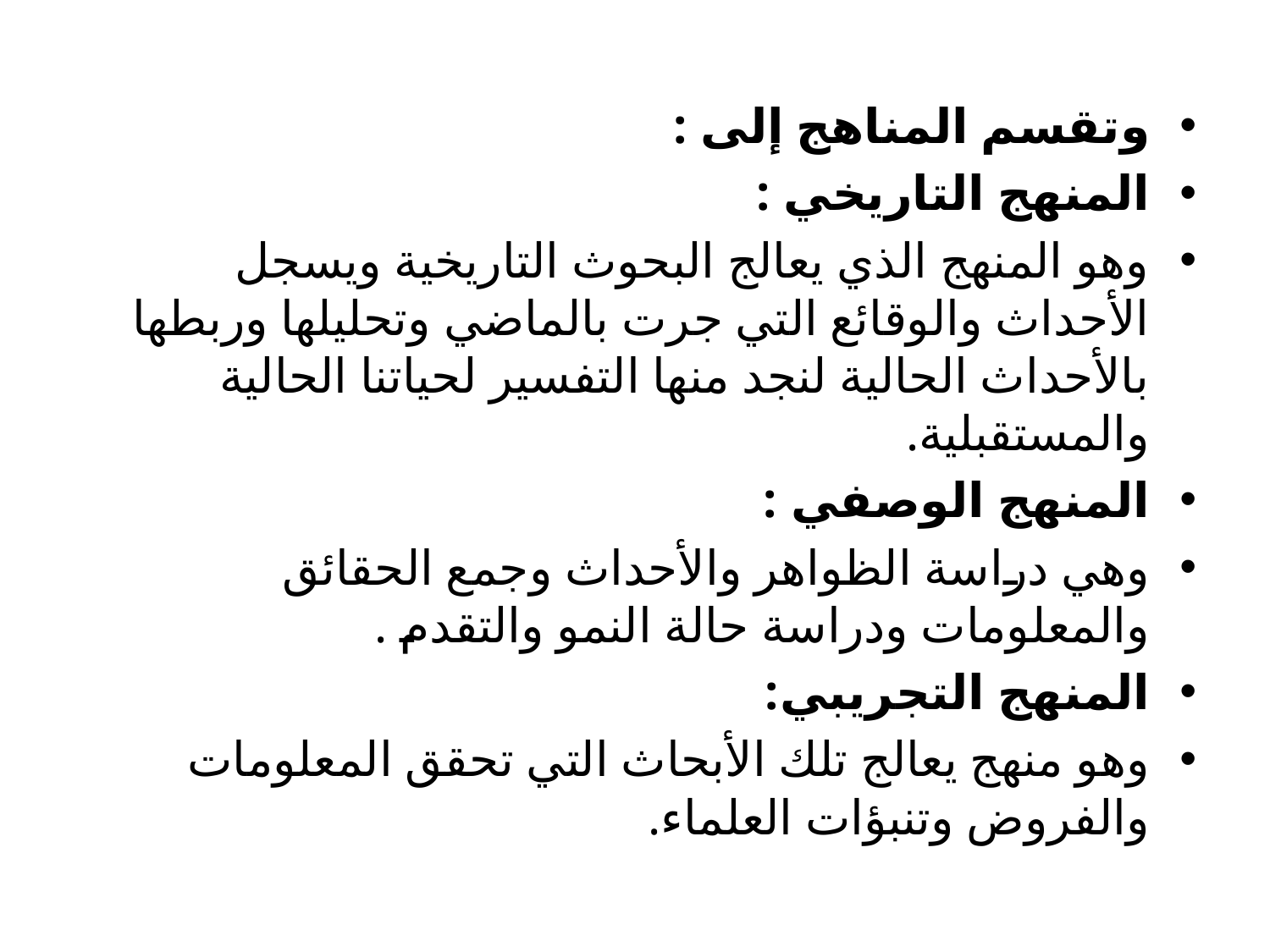

وتقسم المناهج إلى :
المنهج التاريخي :
وهو المنهج الذي يعالج البحوث التاريخية ويسجل الأحداث والوقائع التي جرت بالماضي وتحليلها وربطها بالأحداث الحالية لنجد منها التفسير لحياتنا الحالية والمستقبلية.
المنهج الوصفي :
وهي دراسة الظواهر والأحداث وجمع الحقائق والمعلومات ودراسة حالة النمو والتقدم .
المنهج التجريبي:
وهو منهج يعالج تلك الأبحاث التي تحقق المعلومات والفروض وتنبؤات العلماء.